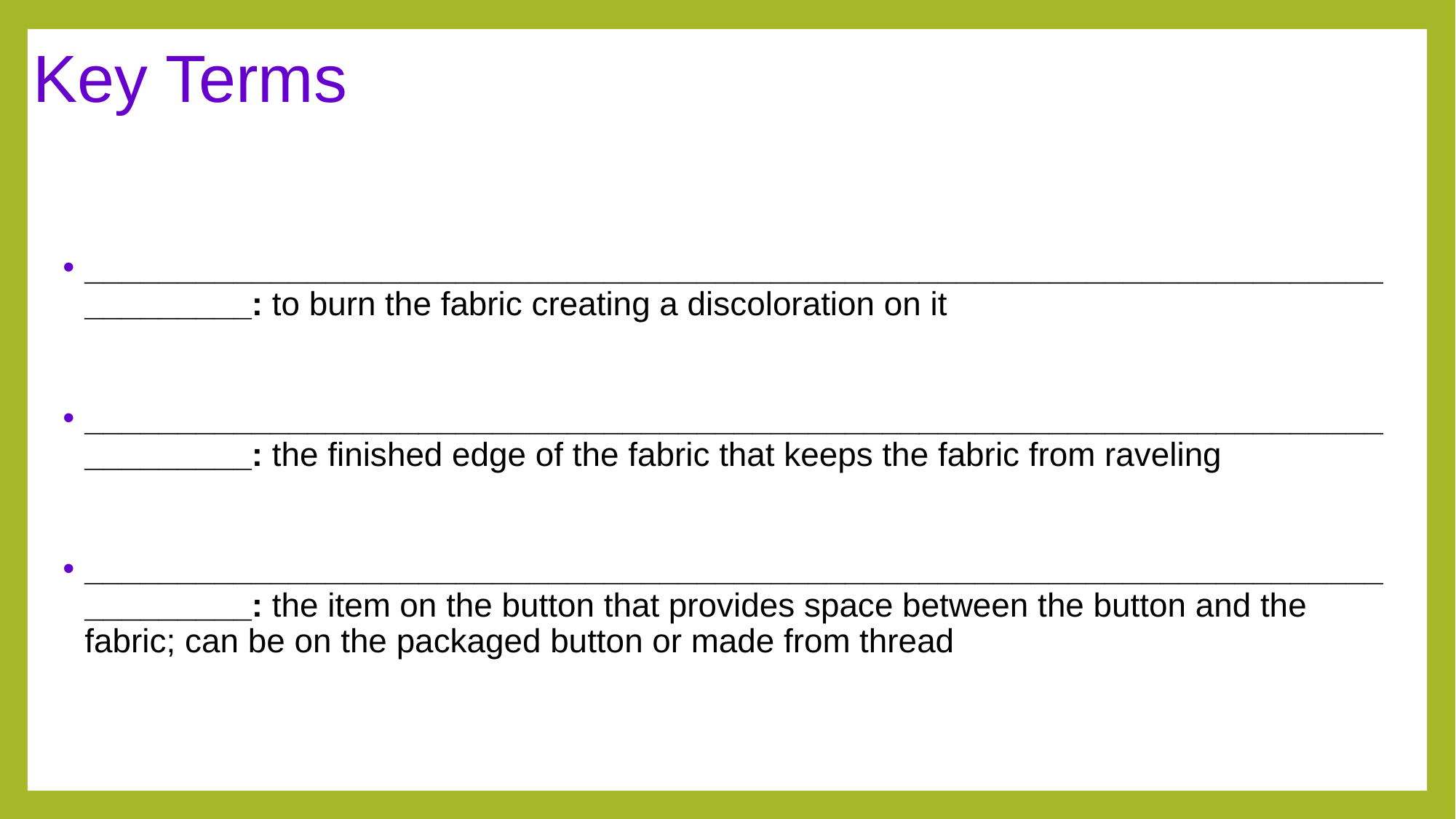

# Key Terms
_______________________________________________________________________________: to burn the fabric creating a discoloration on it

_______________________________________________________________________________: the finished edge of the fabric that keeps the fabric from raveling

_______________________________________________________________________________: the item on the button that provides space between the button and the fabric; can be on the packaged button or made from thread